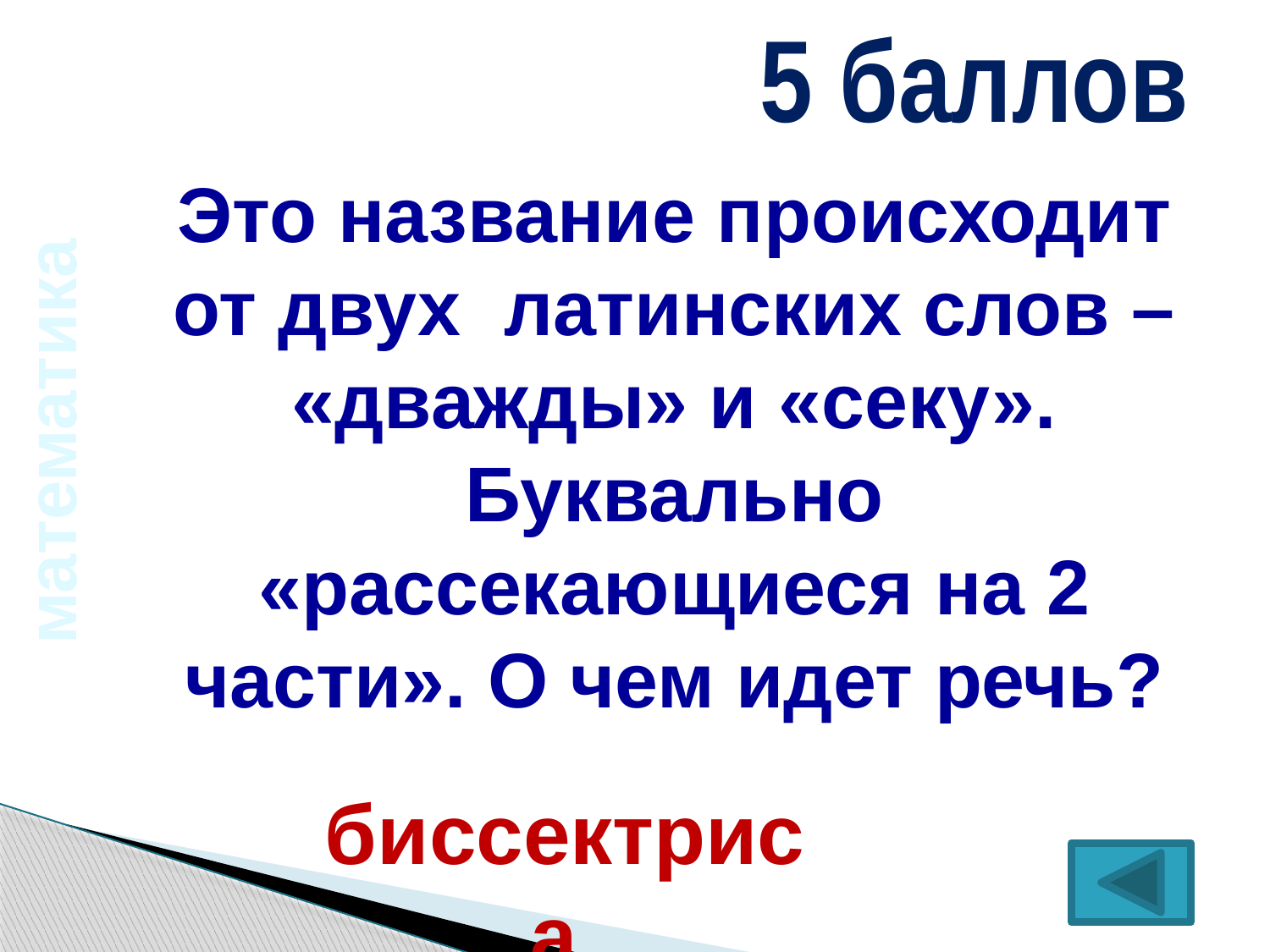

5 баллов
Это название происходит от двух  латинских слов – «дважды» и «секу». Буквально «рассекающиеся на 2 части». О чем идет речь?
математика
биссектриса